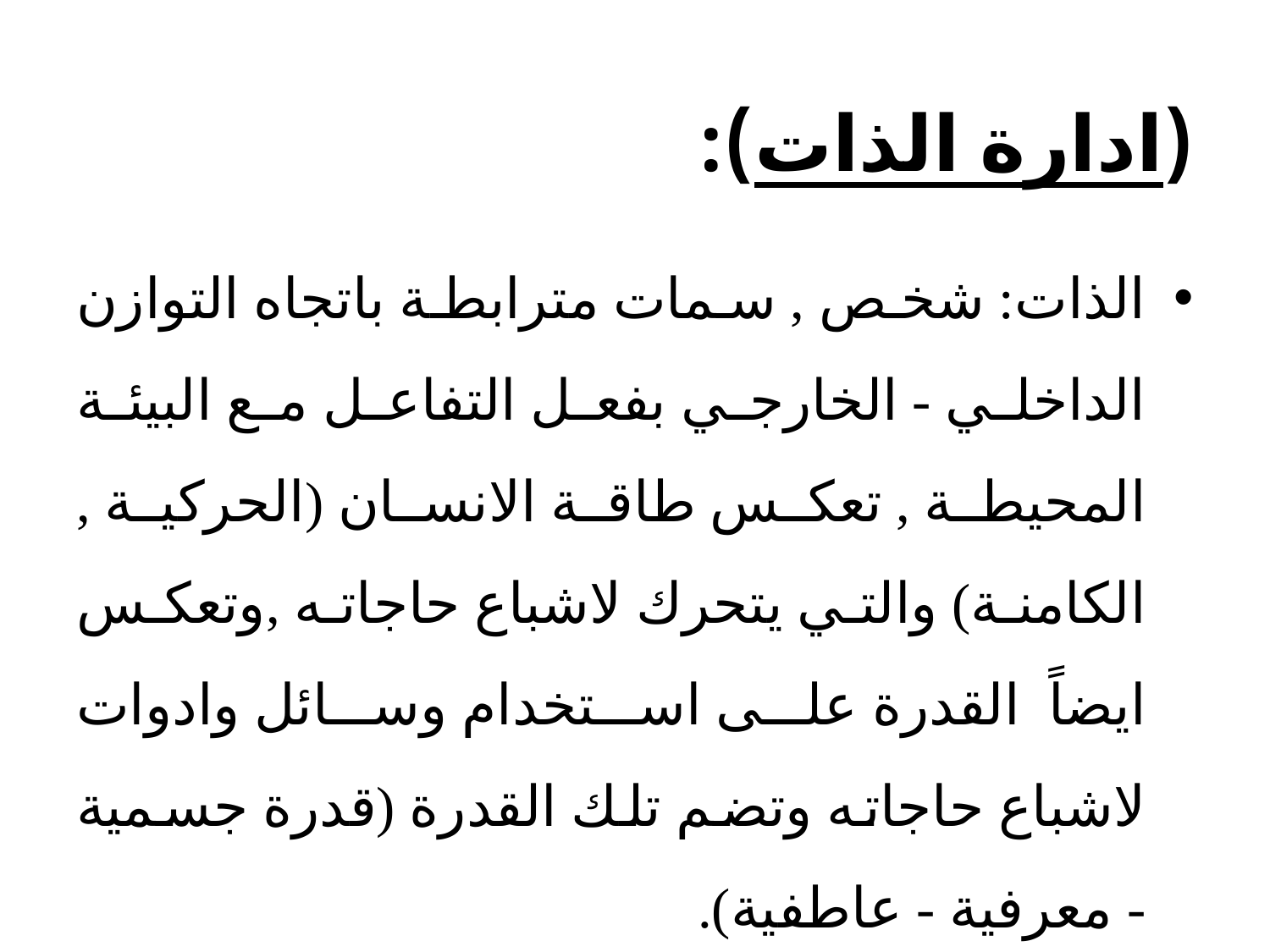

# (ادارة الذات):
الذات: شخص , سمات مترابطة باتجاه التوازن الداخلي - الخارجي بفعل التفاعل مع البيئة المحيطة , تعكس طاقة الانسان (الحركية , الكامنة) والتي يتحرك لاشباع حاجاته ,وتعكس ايضاً  القدرة على استخدام وسائل وادوات لاشباع حاجاته وتضم تلك القدرة (قدرة جسمية - معرفية - عاطفية).